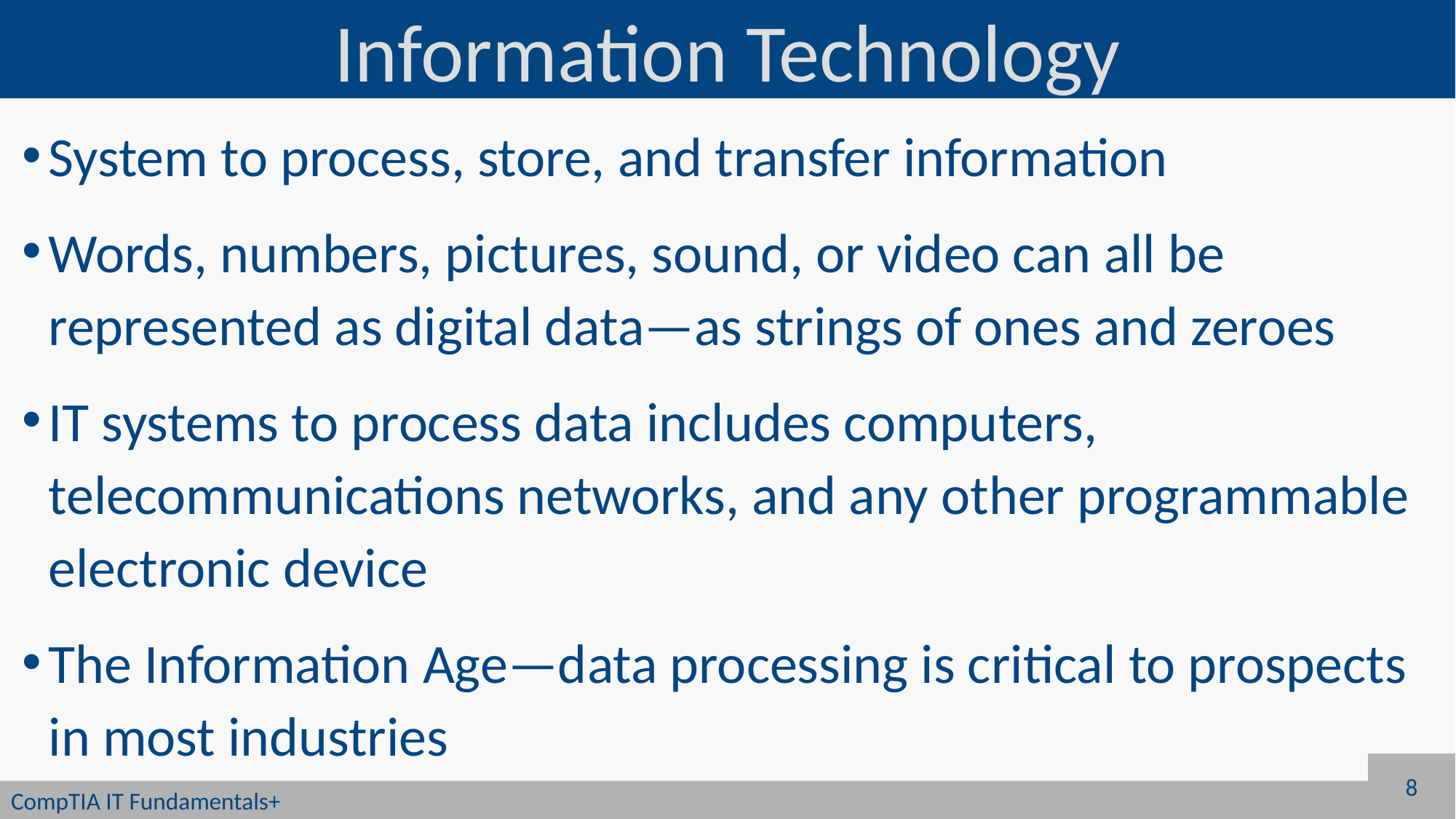

# Information Technology
System to process, store, and transfer information
Words, numbers, pictures, sound, or video can all be represented as digital data—as strings of ones and zeroes
IT systems to process data includes computers, telecommunications networks, and any other programmable electronic device
The Information Age—data processing is critical to prospects in most industries
8
CompTIA IT Fundamentals+